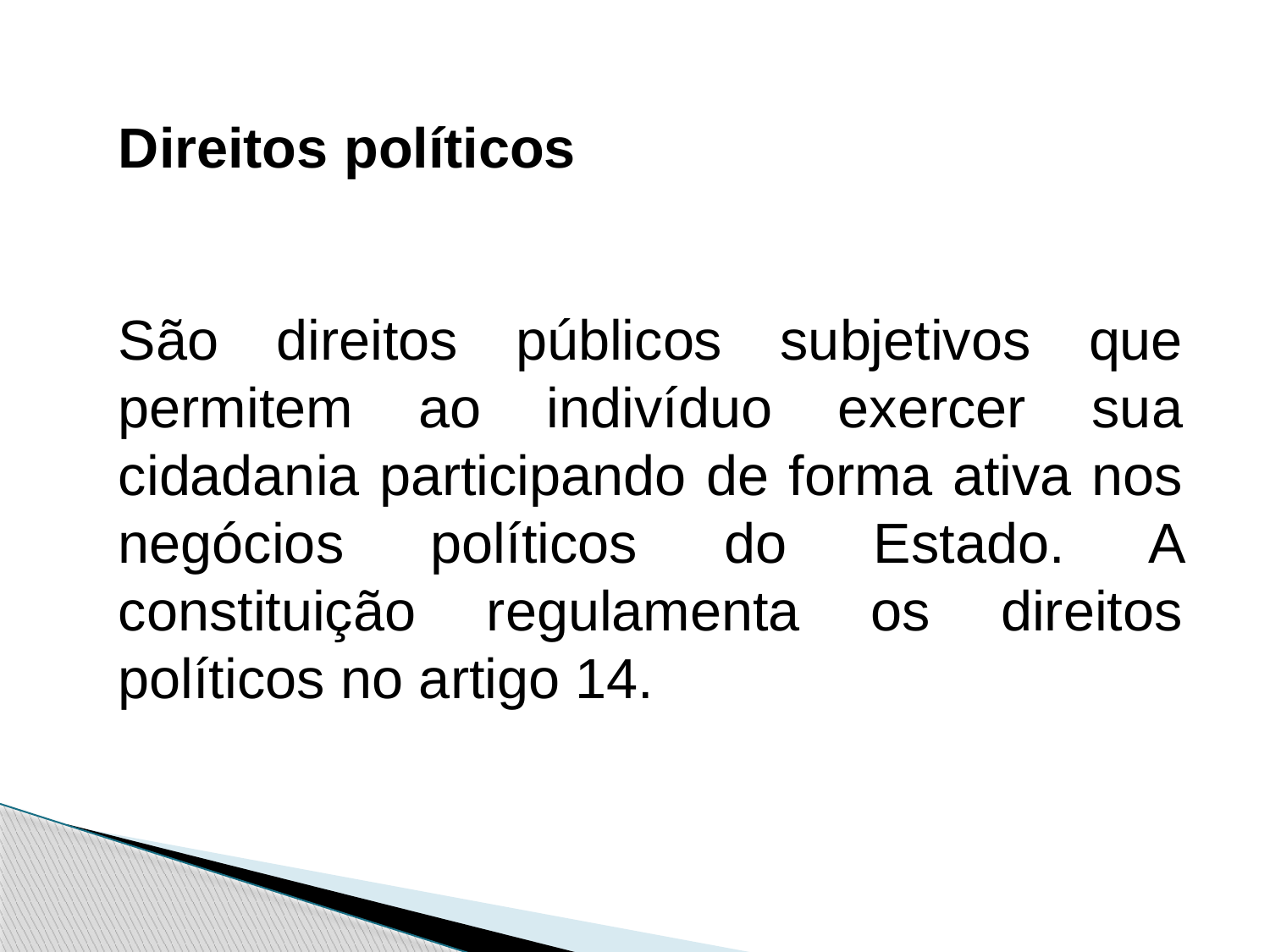

Direitos políticos

São direitos públicos subjetivos que permitem ao indivíduo exercer sua cidadania participando de forma ativa nos negócios políticos do Estado. A constituição regulamenta os direitos políticos no artigo 14.